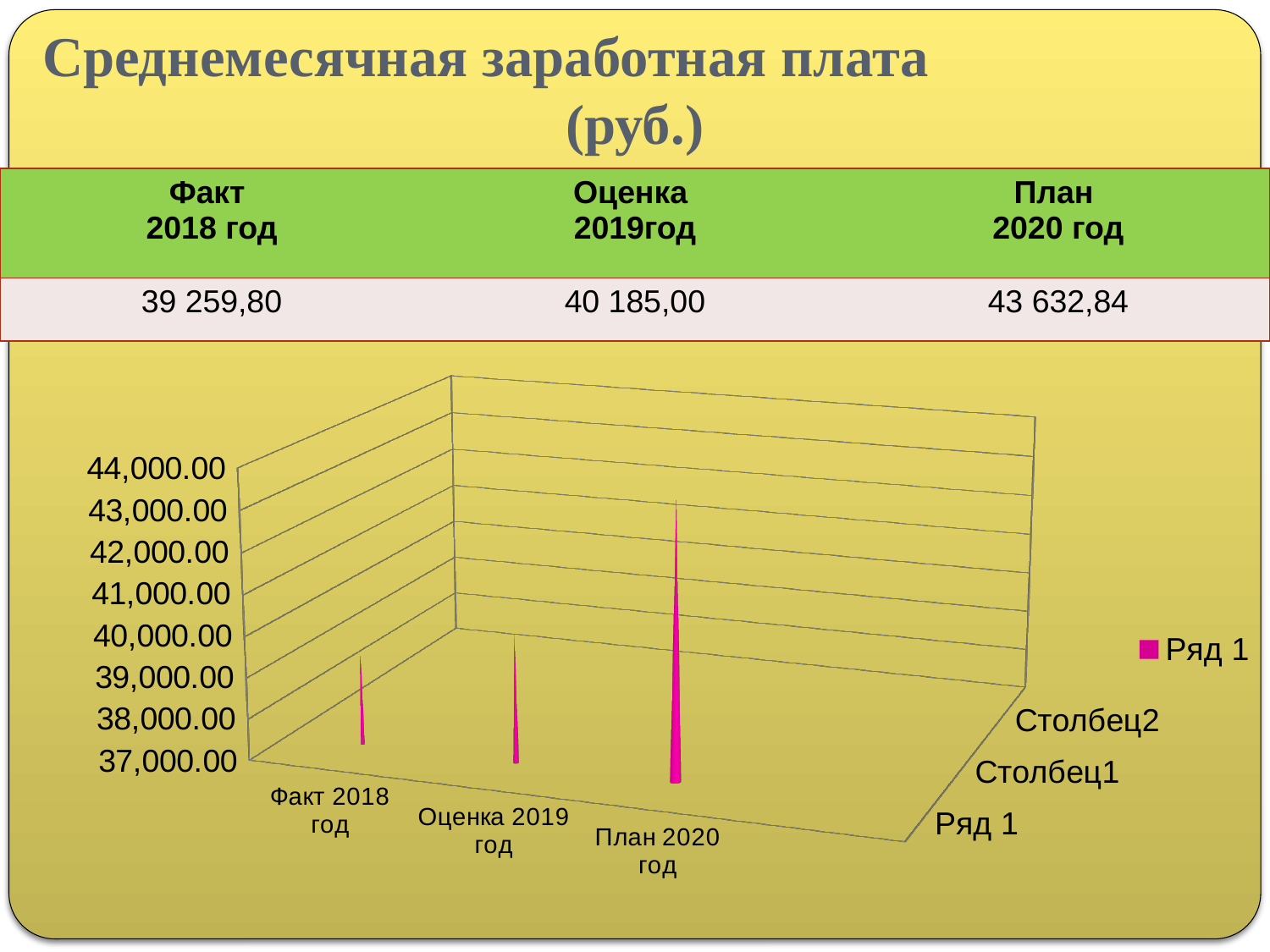

# Среднемесячная заработная плата                      (руб.)
| Факт 2018 год | Оценка 2019год | План 2020 год |
| --- | --- | --- |
| 39 259,80 | 40 185,00 | 43 632,84 |

[unsupported chart]